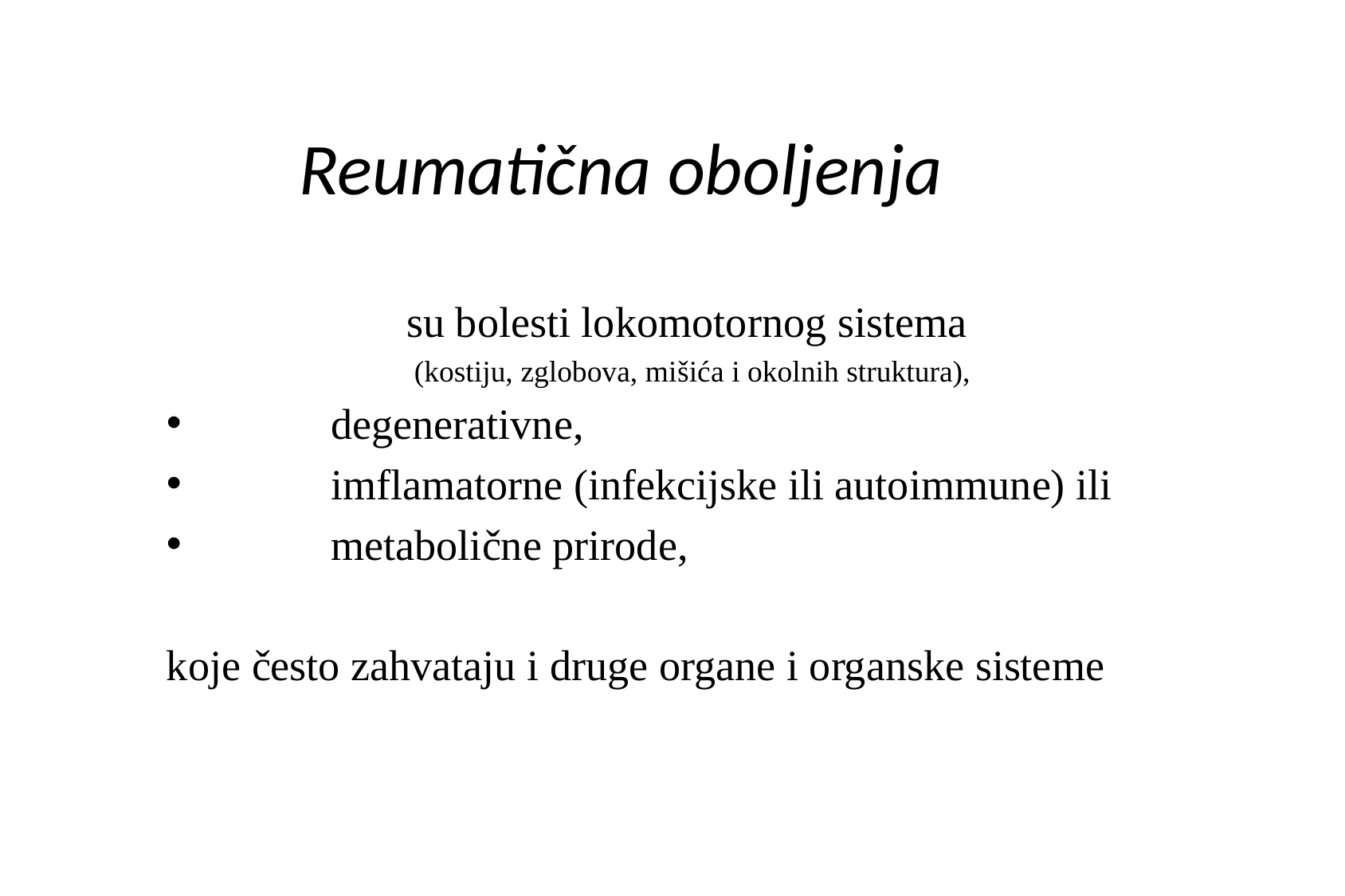

# Reumatična oboljenja
su bolesti lokomotornog sistema
(kostiju, zglobova, mišića i okolnih struktura),
	degenerativne,
	imflamatorne (infekcijske ili autoimmune) ili
	metabolične prirode,

koje često zahvataju i druge organe i organske sisteme